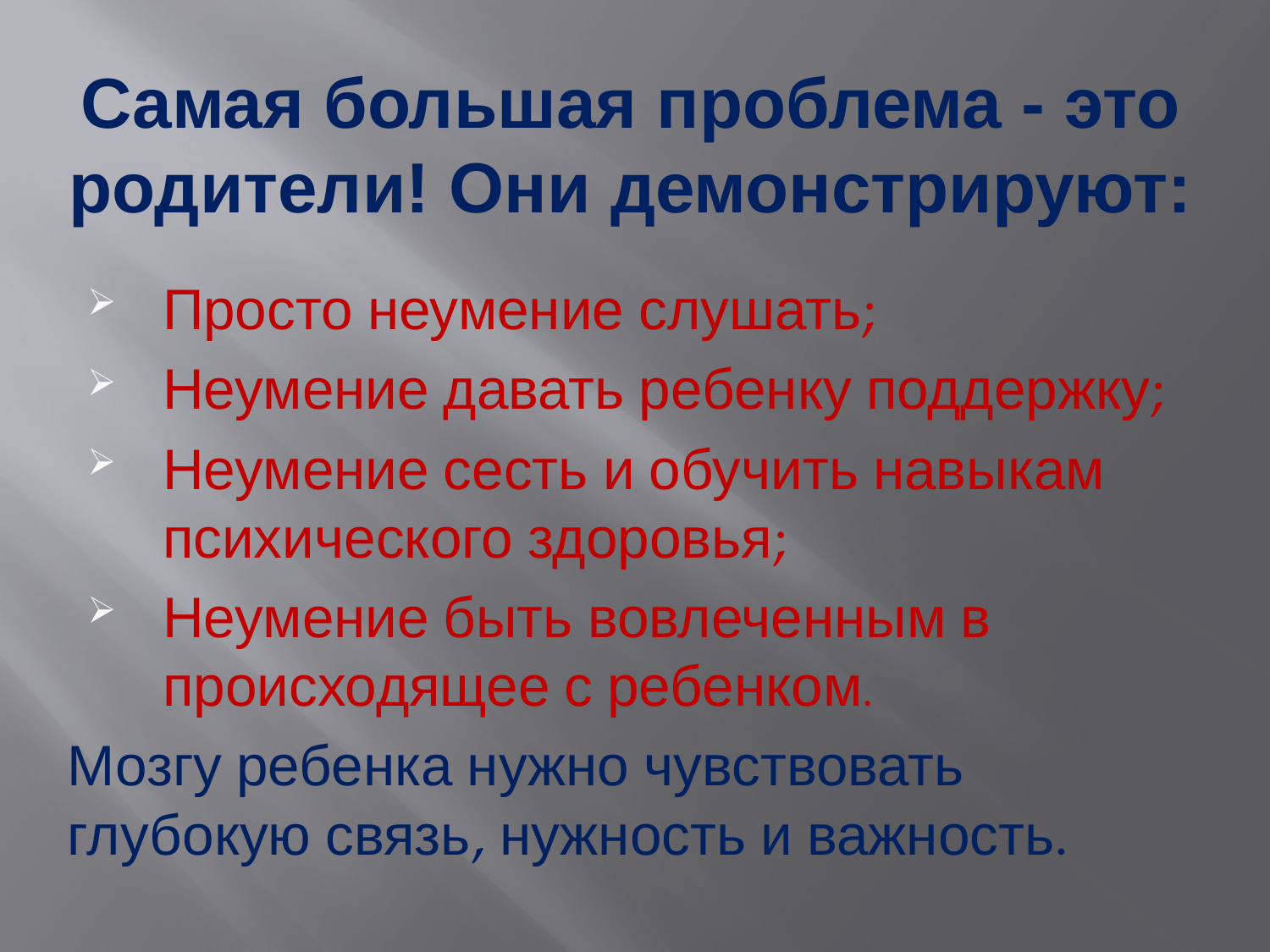

Самая большая проблема - это родители! Они демонстрируют:
Просто неумение слушать;
Неумение давать ребенку поддержку;
Неумение сесть и обучить навыкам психического здоровья;
Неумение быть вовлеченным в происходящее с ребенком.
Мозгу ребенка нужно чувствовать глубокую связь, нужность и важность.